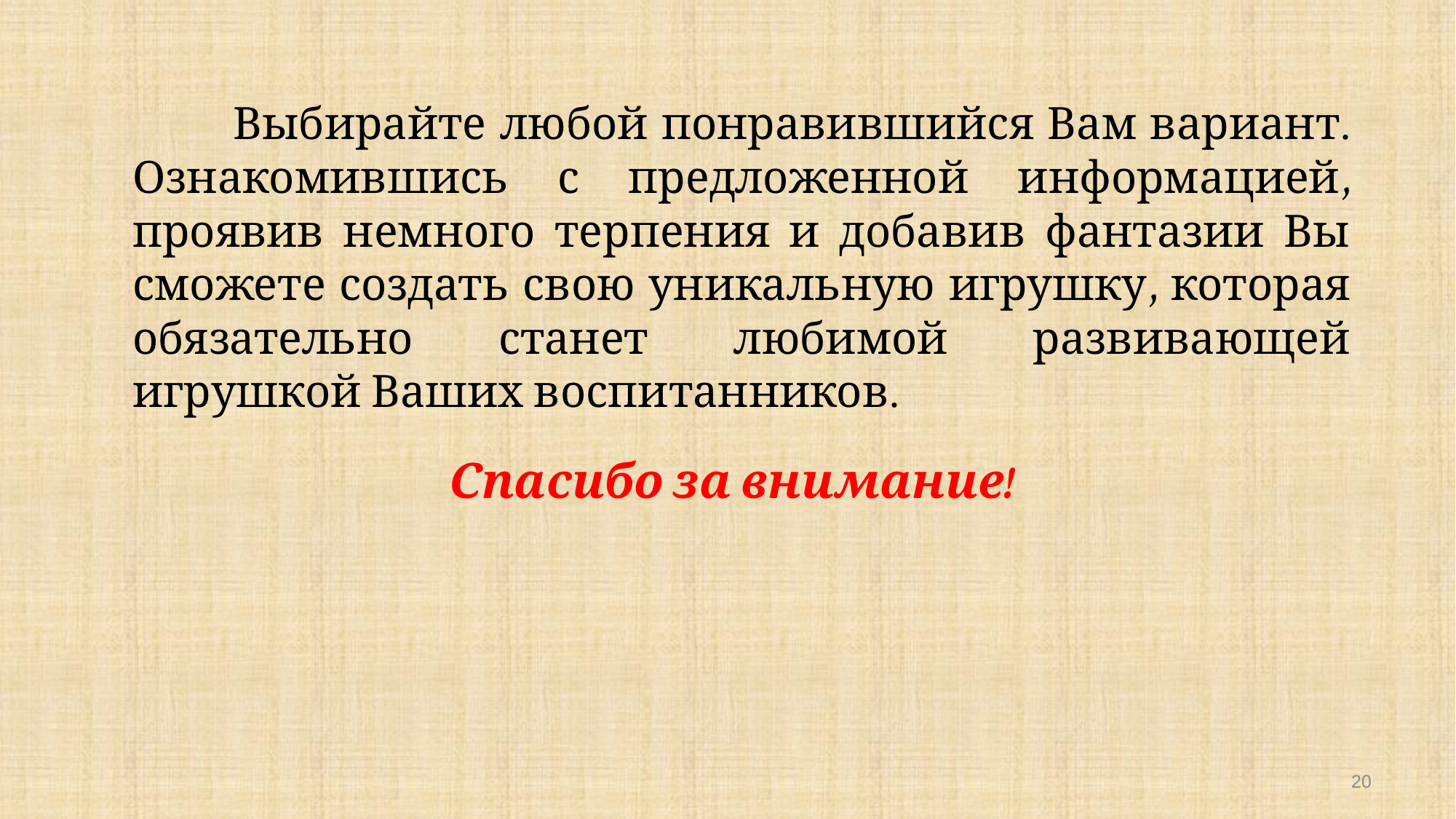

Выбирайте любой понравившийся Вам вариант. Ознакомившись с предложенной информацией, проявив немного терпения и добавив фантазии Вы сможете создать свою уникальную игрушку, которая обязательно станет любимой развивающей игрушкой Ваших воспитанников.
# Спасибо за внимание!
20